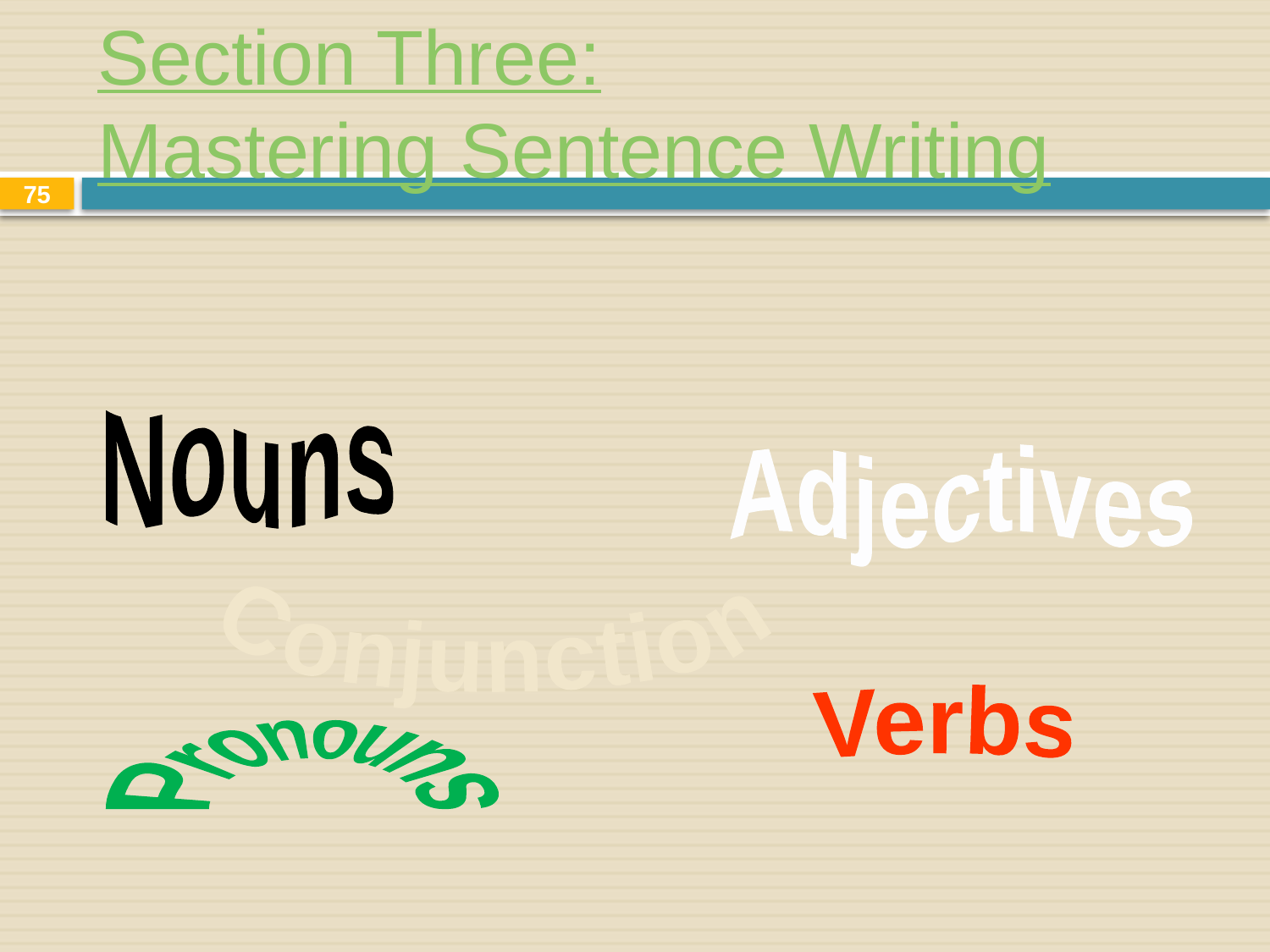

# Section Three: Mastering Sentence Writing
Nouns
Adjectives
Conjunction
Pronouns
Verbs
75